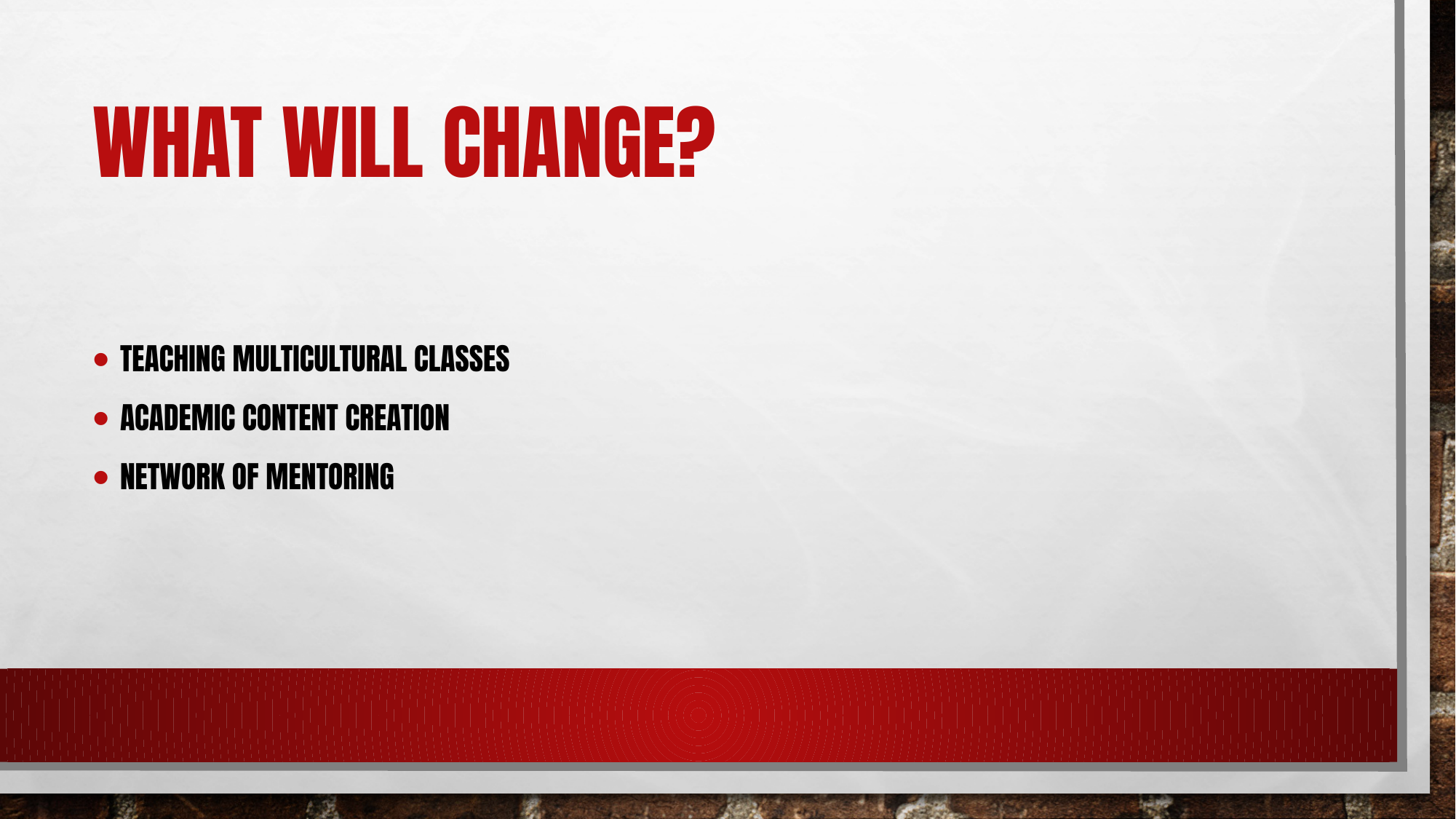

# What will change?
Teaching multicultural classes
Academic content creation
Network of mentoring